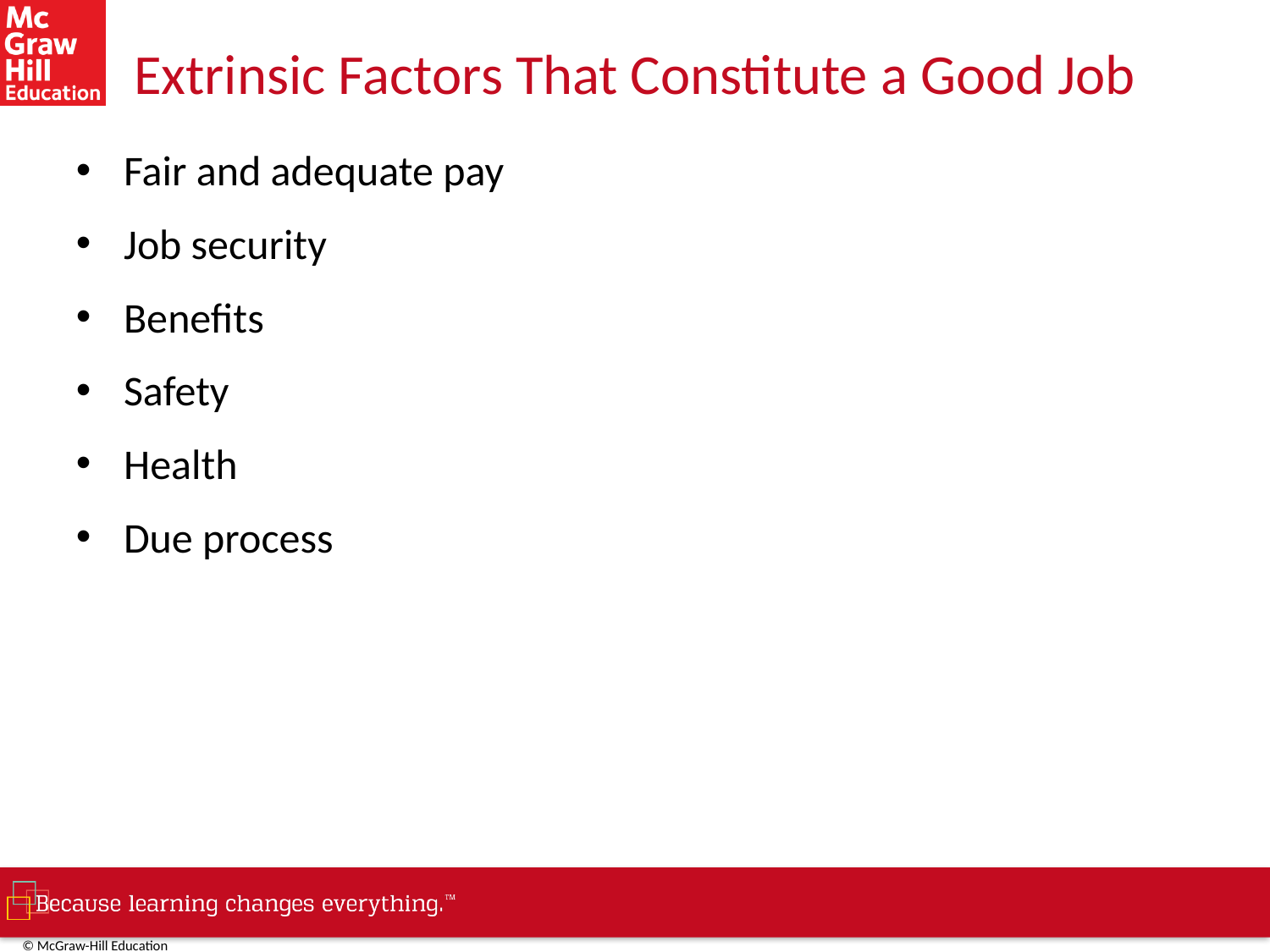

# Extrinsic Factors That Constitute a Good Job
Fair and adequate pay
Job security
Benefits
Safety
Health
Due process